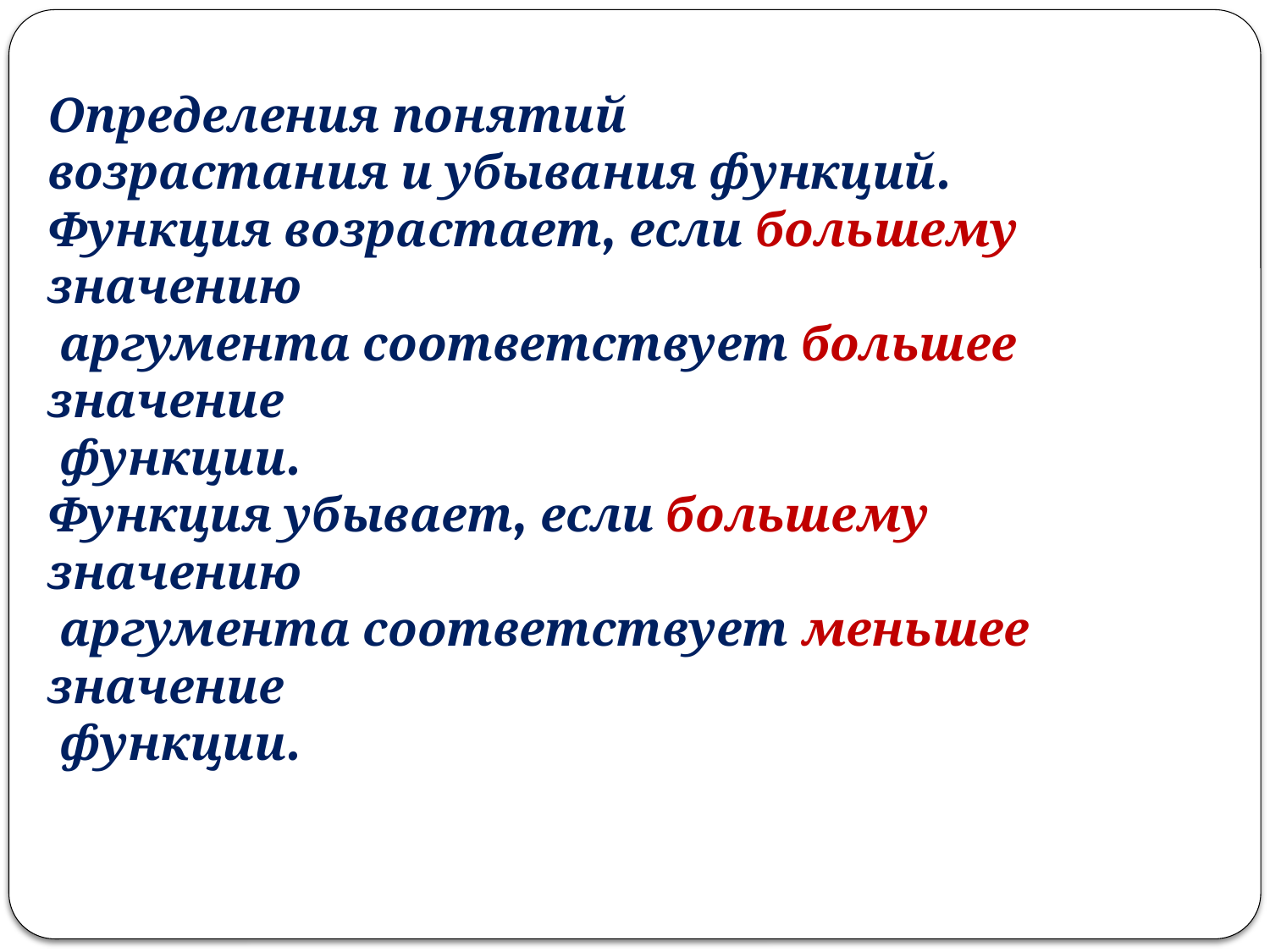

# Определения понятий возрастания и убывания функций. Функция возрастает, если большему значению аргумента соответствует большее значение функции. Функция убывает, если большему значению аргумента соответствует меньшее значение функции.